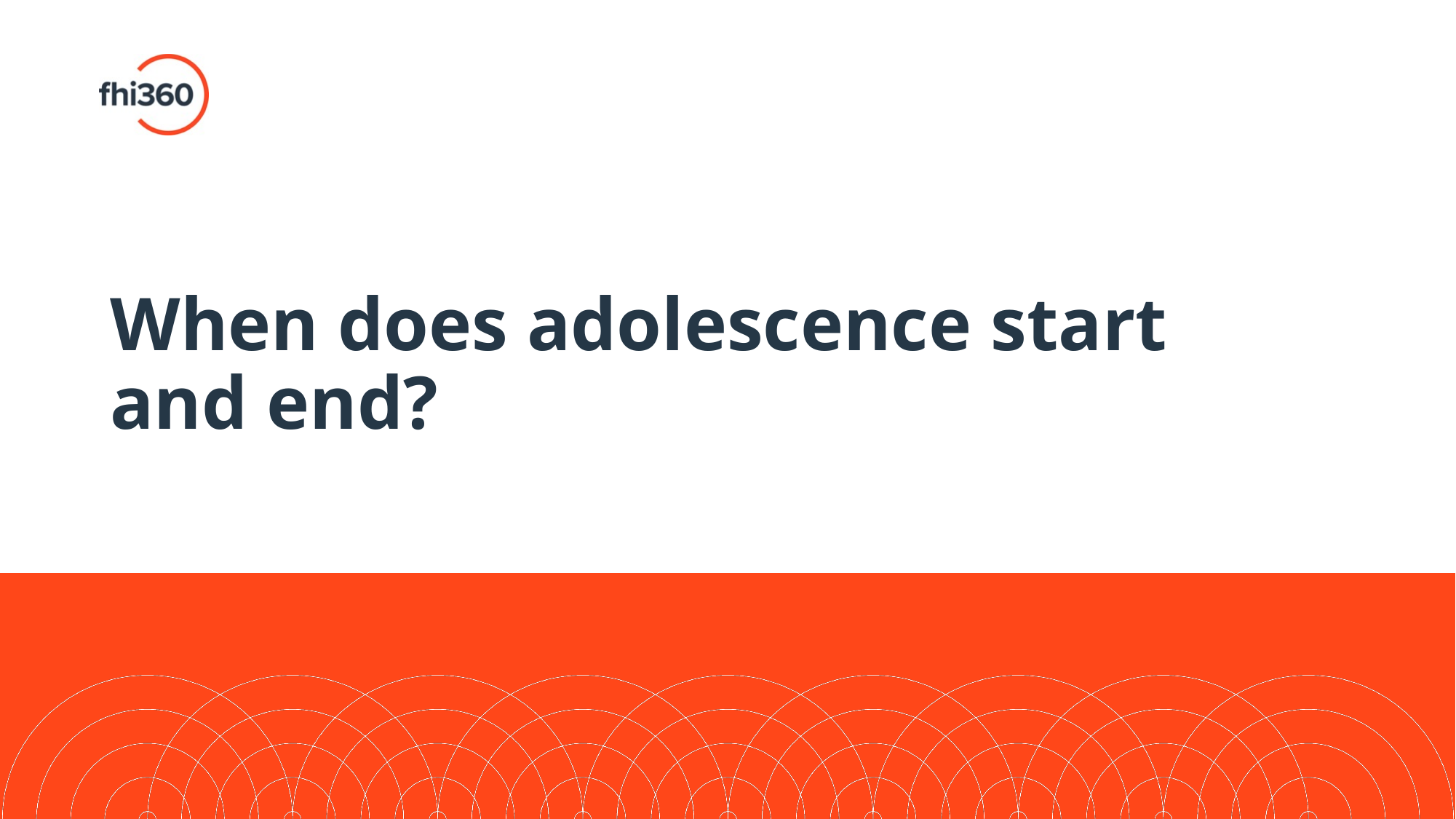

# When does adolescence start and end?